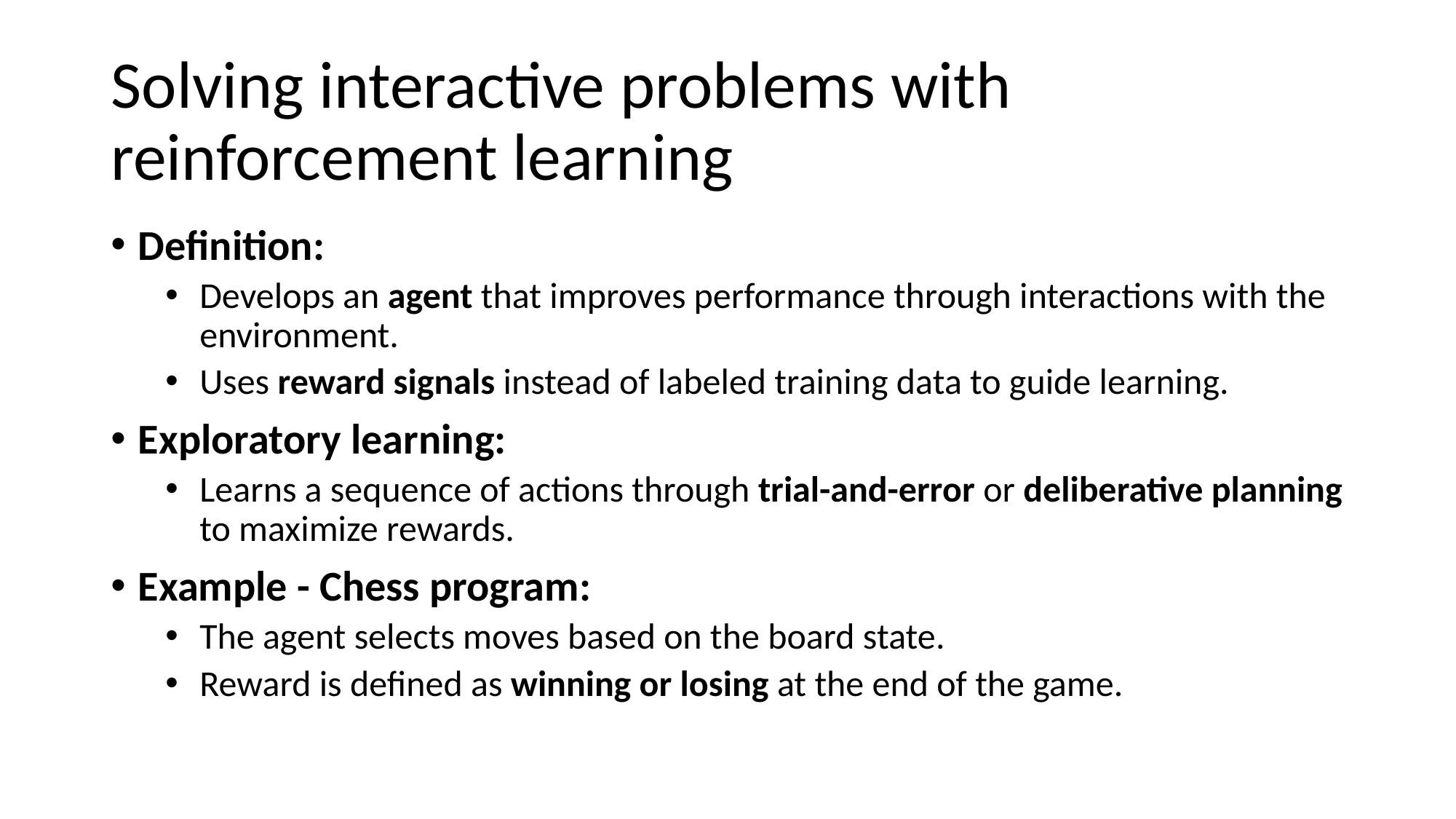

# Solving interactive problems with reinforcement learning
Definition:
Develops an agent that improves performance through interactions with the environment.
Uses reward signals instead of labeled training data to guide learning.
Exploratory learning:
Learns a sequence of actions through trial-and-error or deliberative planning to maximize rewards.
Example - Chess program:
The agent selects moves based on the board state.
Reward is defined as winning or losing at the end of the game.